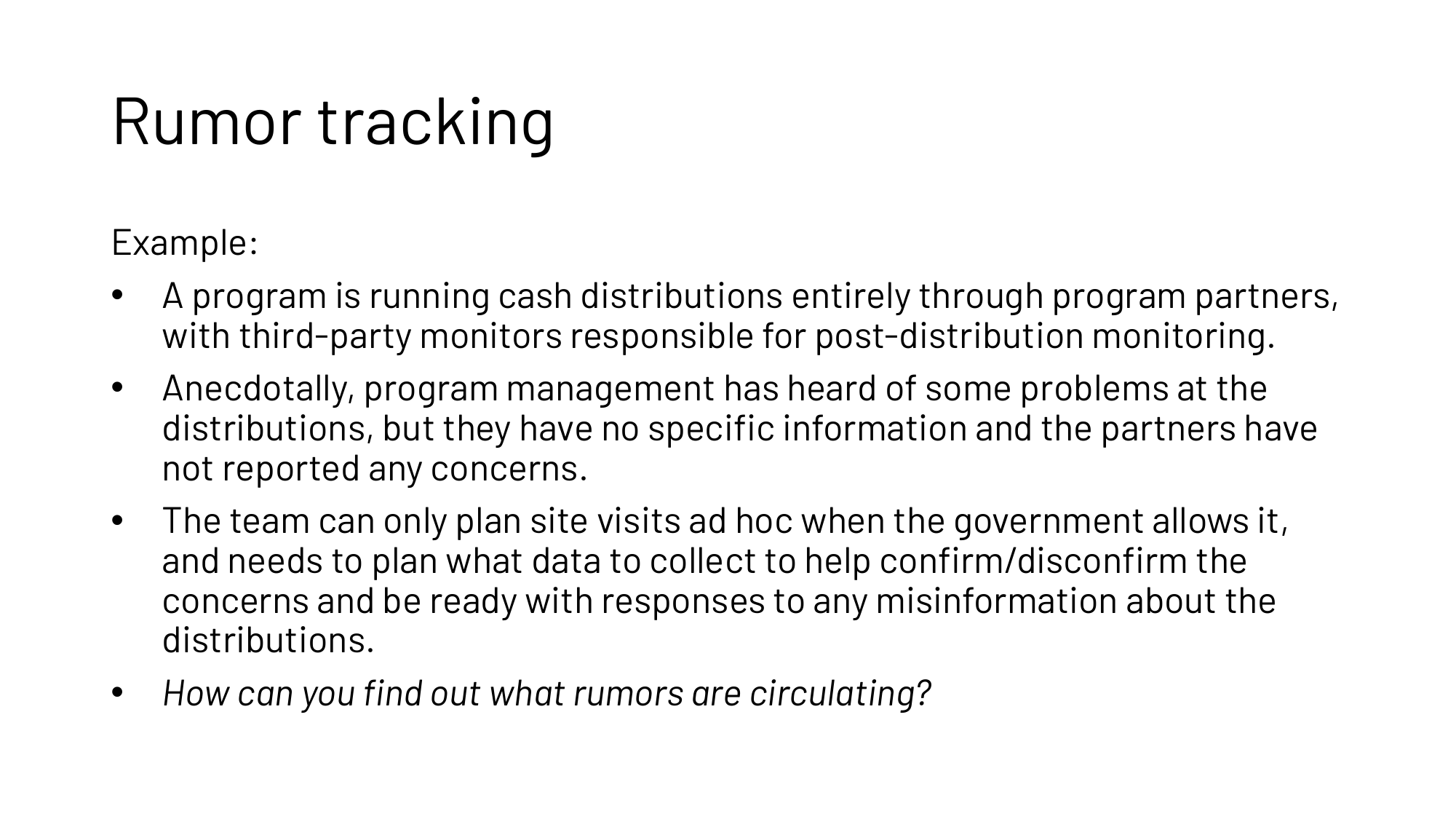

# Rumor tracking
Example:
A program is running cash distributions entirely through program partners, with third-party monitors responsible for post-distribution monitoring.
Anecdotally, program management has heard of some problems at the distributions, but they have no specific information and the partners have not reported any concerns.
The team can only plan site visits ad hoc when the government allows it, and needs to plan what data to collect to help confirm/disconfirm the concerns and be ready with responses to any misinformation about the distributions.
How can you find out what rumors are circulating?